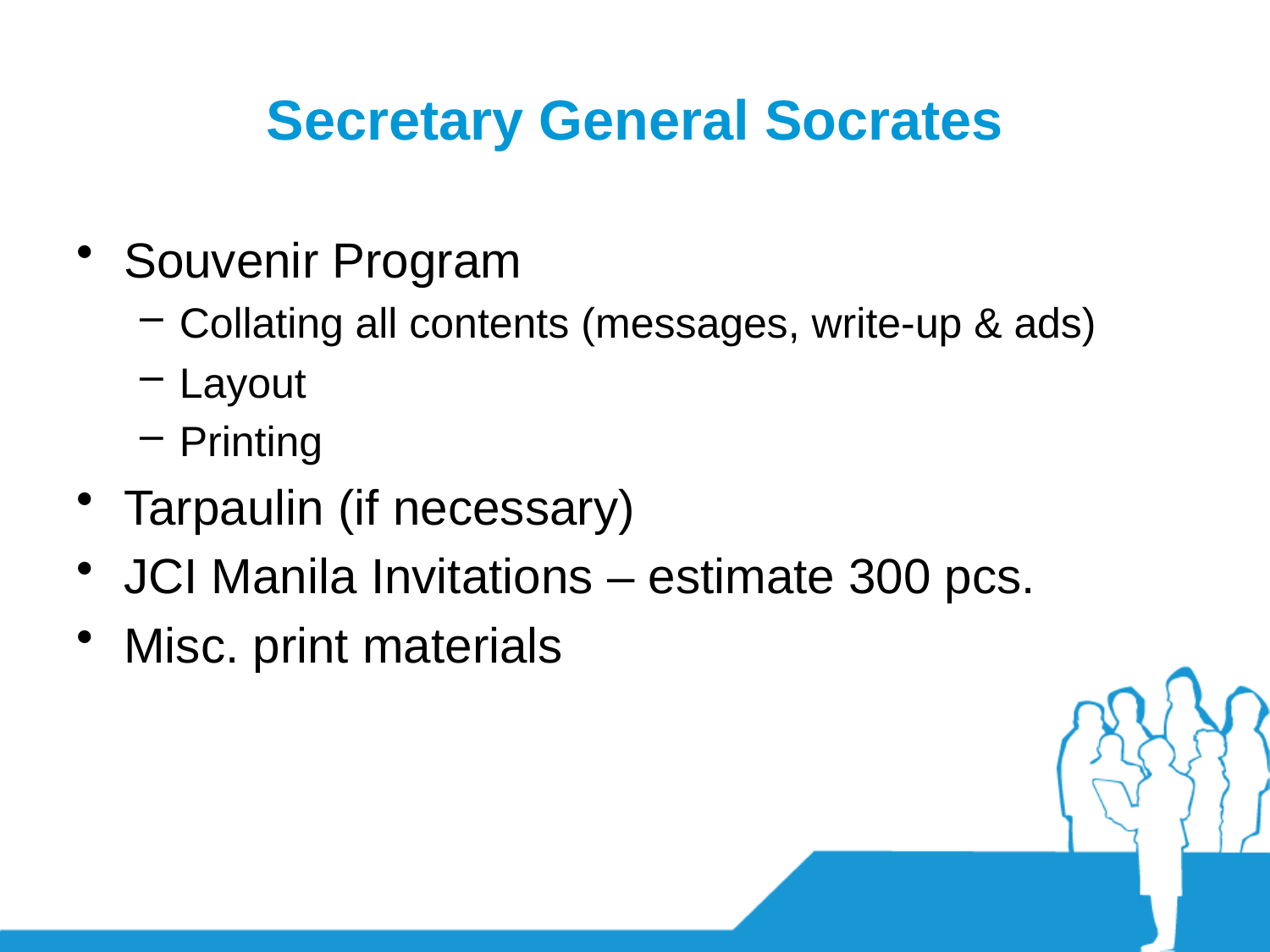

# Secretary General Socrates
Souvenir Program
Collating all contents (messages, write-up & ads)
Layout
Printing
Tarpaulin (if necessary)
JCI Manila Invitations – estimate 300 pcs.
Misc. print materials